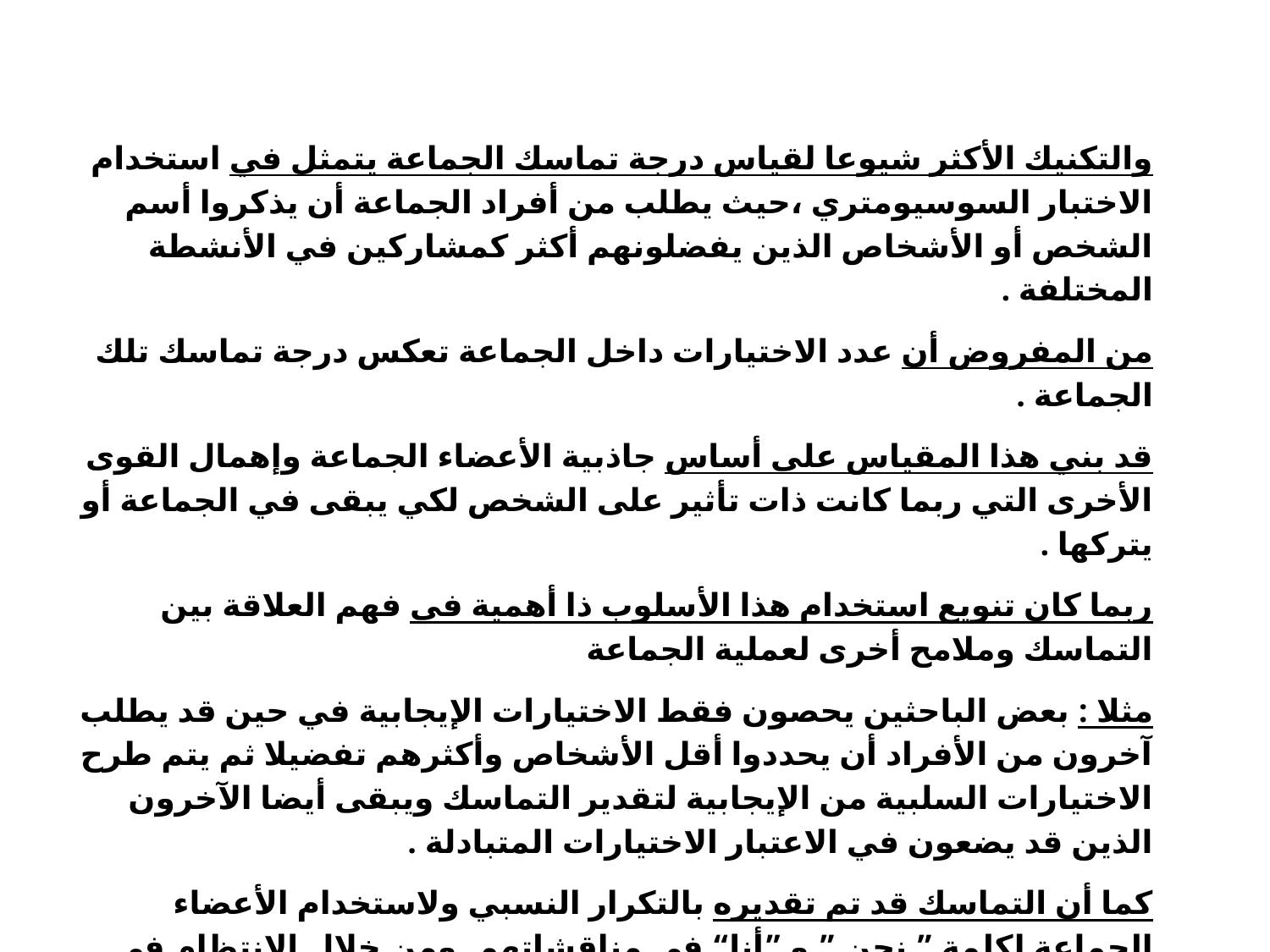

والتكنيك الأكثر شيوعا لقياس درجة تماسك الجماعة يتمثل في استخدام الاختبار السوسيومتري ،حيث يطلب من أفراد الجماعة أن يذكروا أسم الشخص أو الأشخاص الذين يفضلونهم أكثر كمشاركين في الأنشطة المختلفة .
من المفروض أن عدد الاختيارات داخل الجماعة تعكس درجة تماسك تلك الجماعة .
قد بني هذا المقياس على أساس جاذبية الأعضاء الجماعة وإهمال القوى الأخرى التي ربما كانت ذات تأثير على الشخص لكي يبقى في الجماعة أو يتركها .
ربما كان تنويع استخدام هذا الأسلوب ذا أهمية في فهم العلاقة بين التماسك وملامح أخرى لعملية الجماعة
مثلا : بعض الباحثين يحصون فقط الاختيارات الإيجابية في حين قد يطلب آخرون من الأفراد أن يحددوا أقل الأشخاص وأكثرهم تفضيلا ثم يتم طرح الاختيارات السلبية من الإيجابية لتقدير التماسك ويبقى أيضا الآخرون الذين قد يضعون في الاعتبار الاختيارات المتبادلة .
كما أن التماسك قد تم تقديره بالتكرار النسبي ولاستخدام الأعضاء الجماعة لكلمة ” نحن ” و ”أنا“ في مناقشاتهم ,ومن خلال الانتظام في حضور اجتماعات الجماعة وبالتساؤلات المباشرة عن رغبات الأعضاء لكي يظلوا في الجماعة .